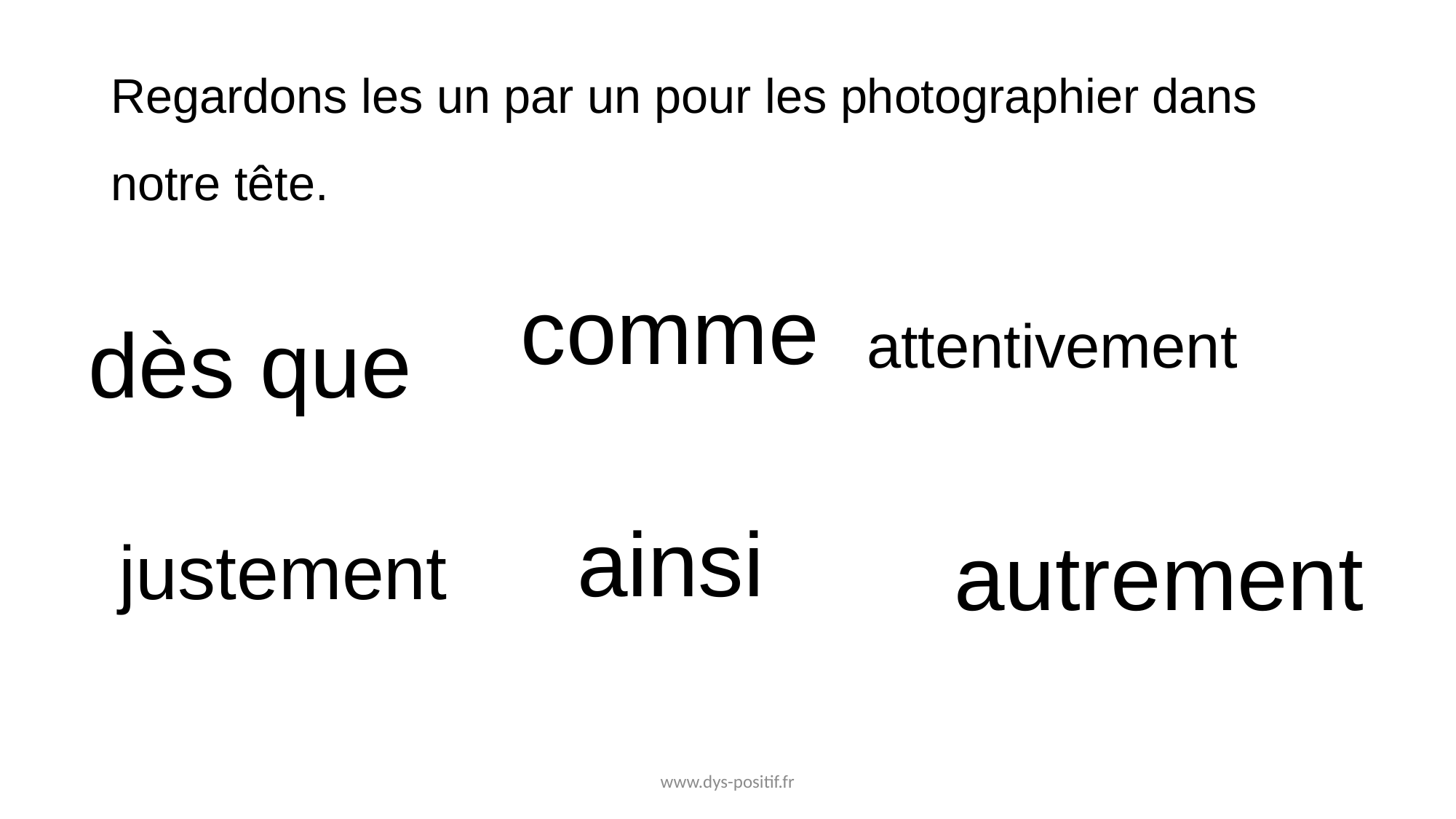

# Regardons les un par un pour les photographier dans notre tête.
dès que
attentivement

comme
ainsi

autrement
justement
www.dys-positif.fr